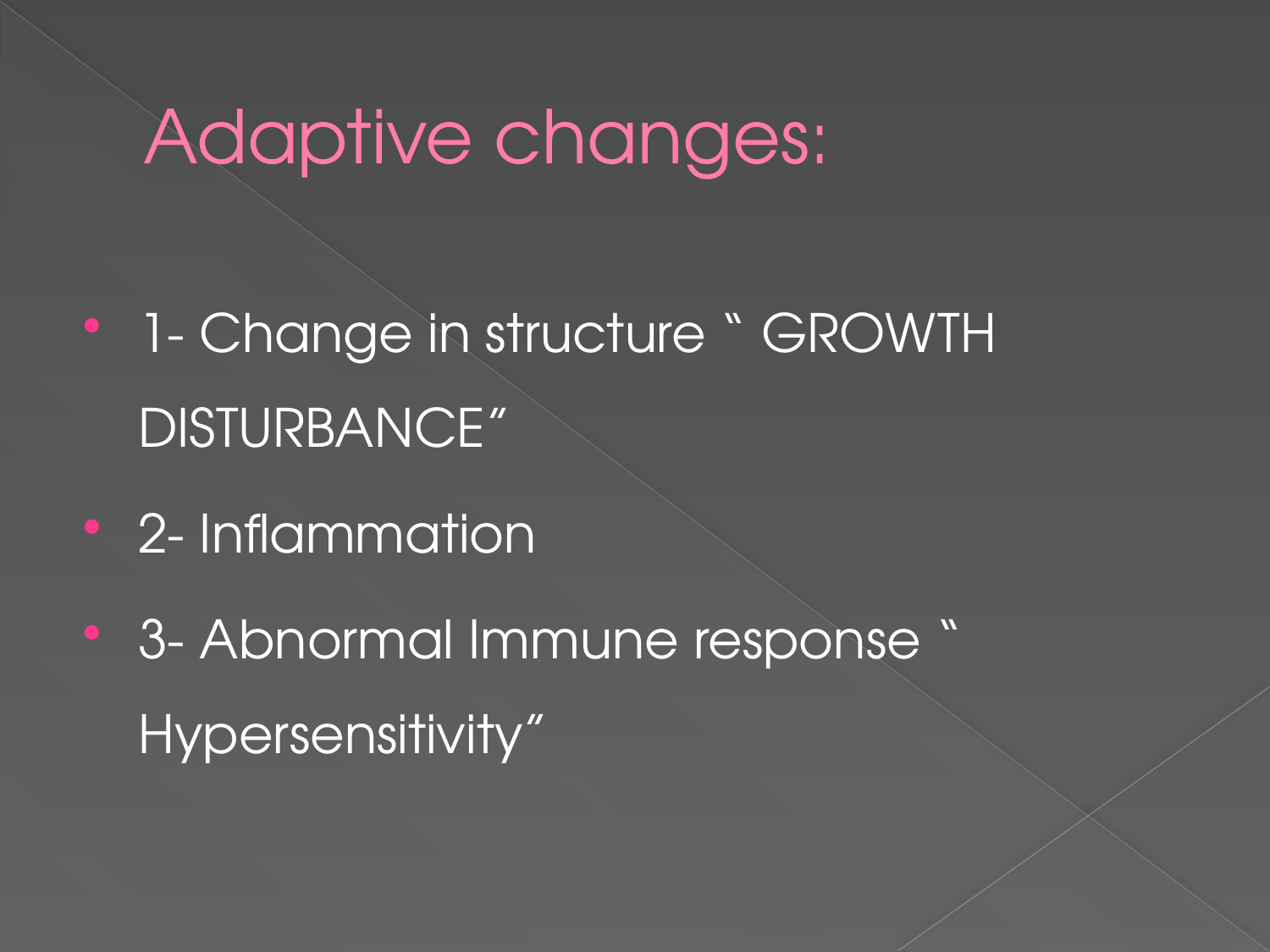

# Adaptive changes:
1- Change in structure “ GROWTH DISTURBANCE”
2- Inflammation
3- Abnormal Immune response “ Hypersensitivity”